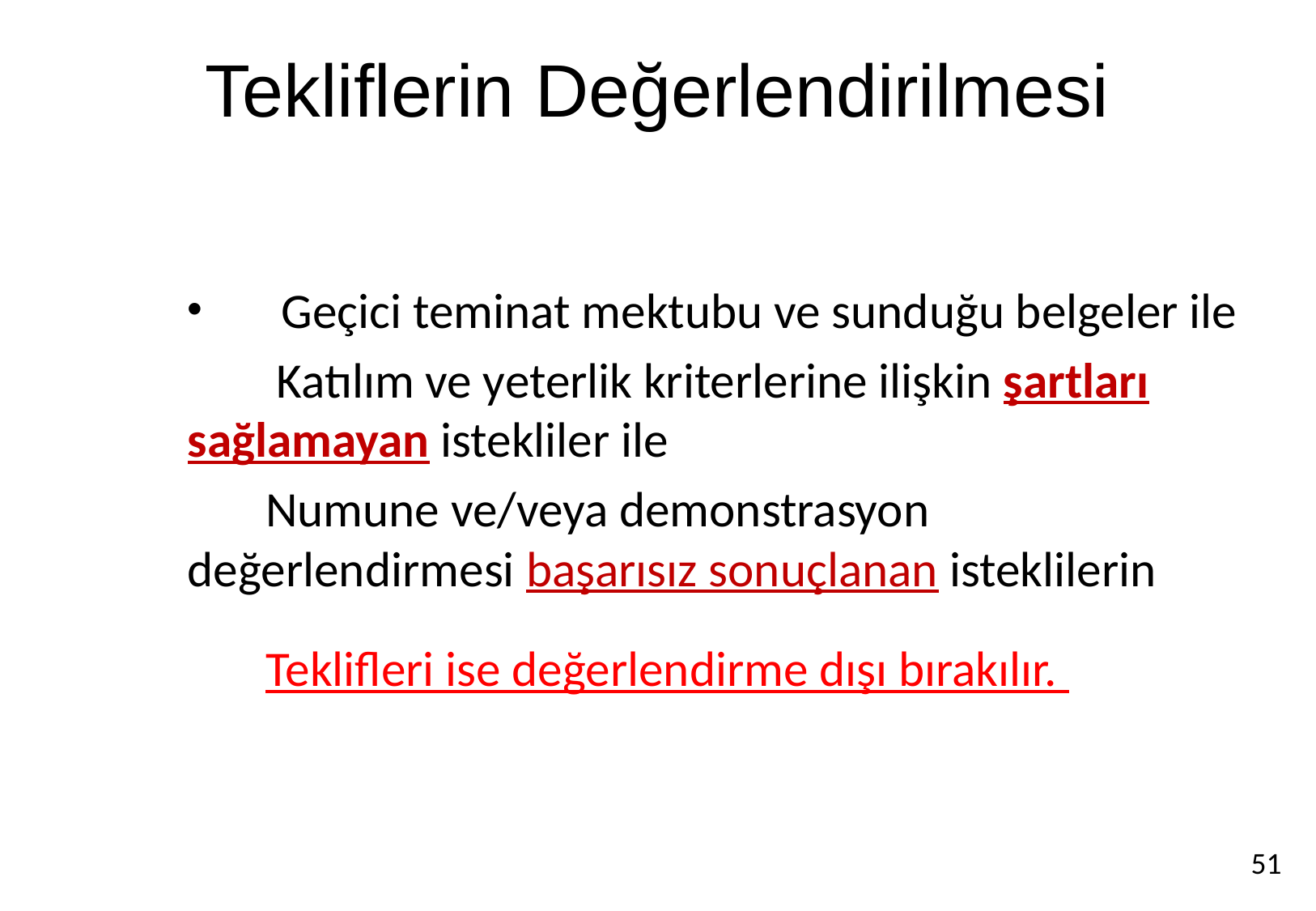

# Tekliflerin Değerlendirilmesi
     Geçici teminat mektubu ve sunduğu belgeler ile
        Katılım ve yeterlik kriterlerine ilişkin şartları sağlamayan istekliler ile
       Numune ve/veya demonstrasyon değerlendirmesi başarısız sonuçlanan isteklilerin

       Teklifleri ise değerlendirme dışı bırakılır.
51